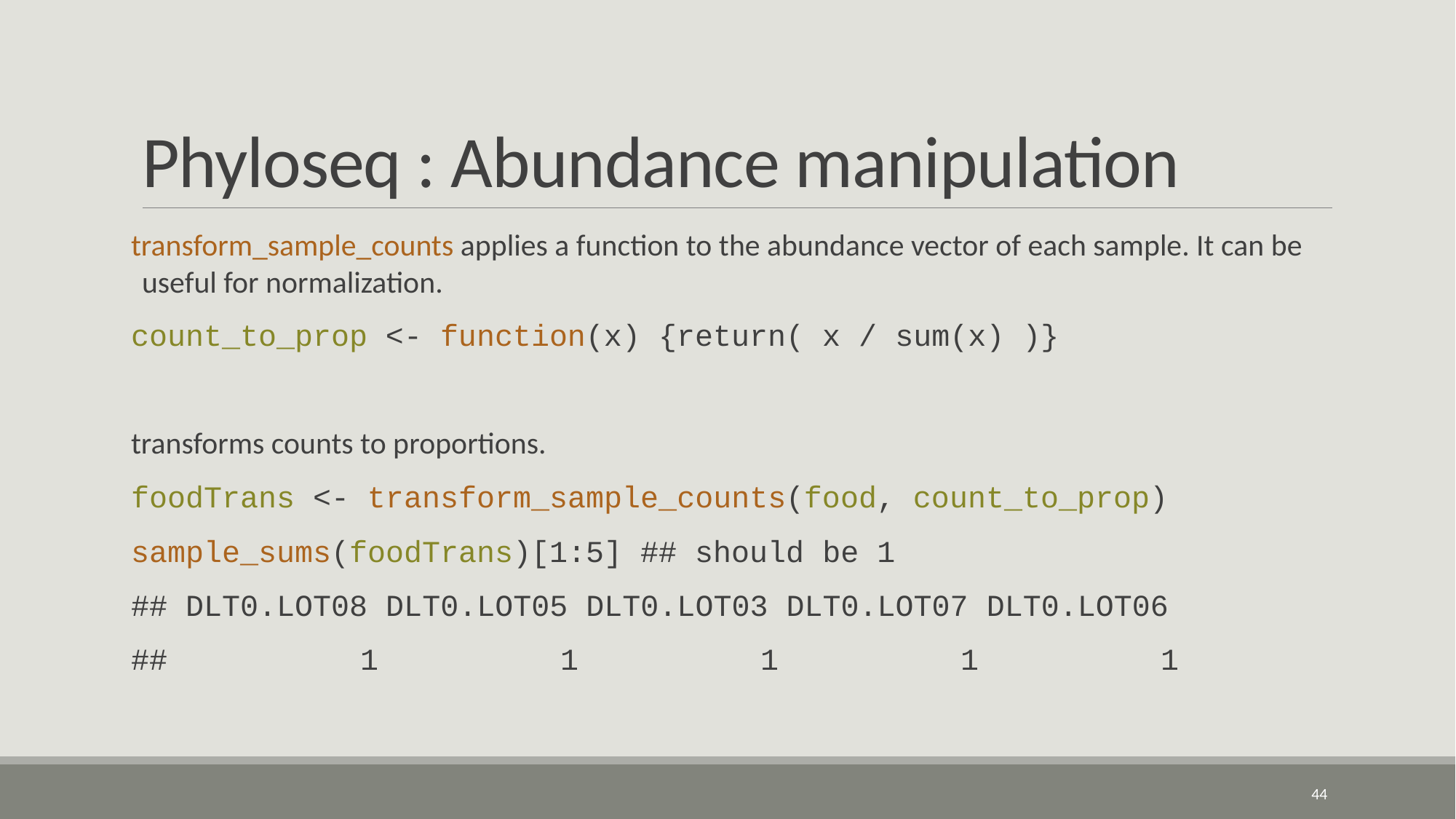

# Phyloseq : Abundance manipulation
transform_sample_counts applies a function to the abundance vector of each sample. It can be useful for normalization.
count_to_prop <- function(x) {return( x / sum(x) )}

transforms counts to proportions.
foodTrans <- transform_sample_counts(food, count_to_prop)
sample_sums(foodTrans)[1:5] ## should be 1
## DLT0.LOT08 DLT0.LOT05 DLT0.LOT03 DLT0.LOT07 DLT0.LOT06
## 		1 	     1 	    1 	   1 		  1
44